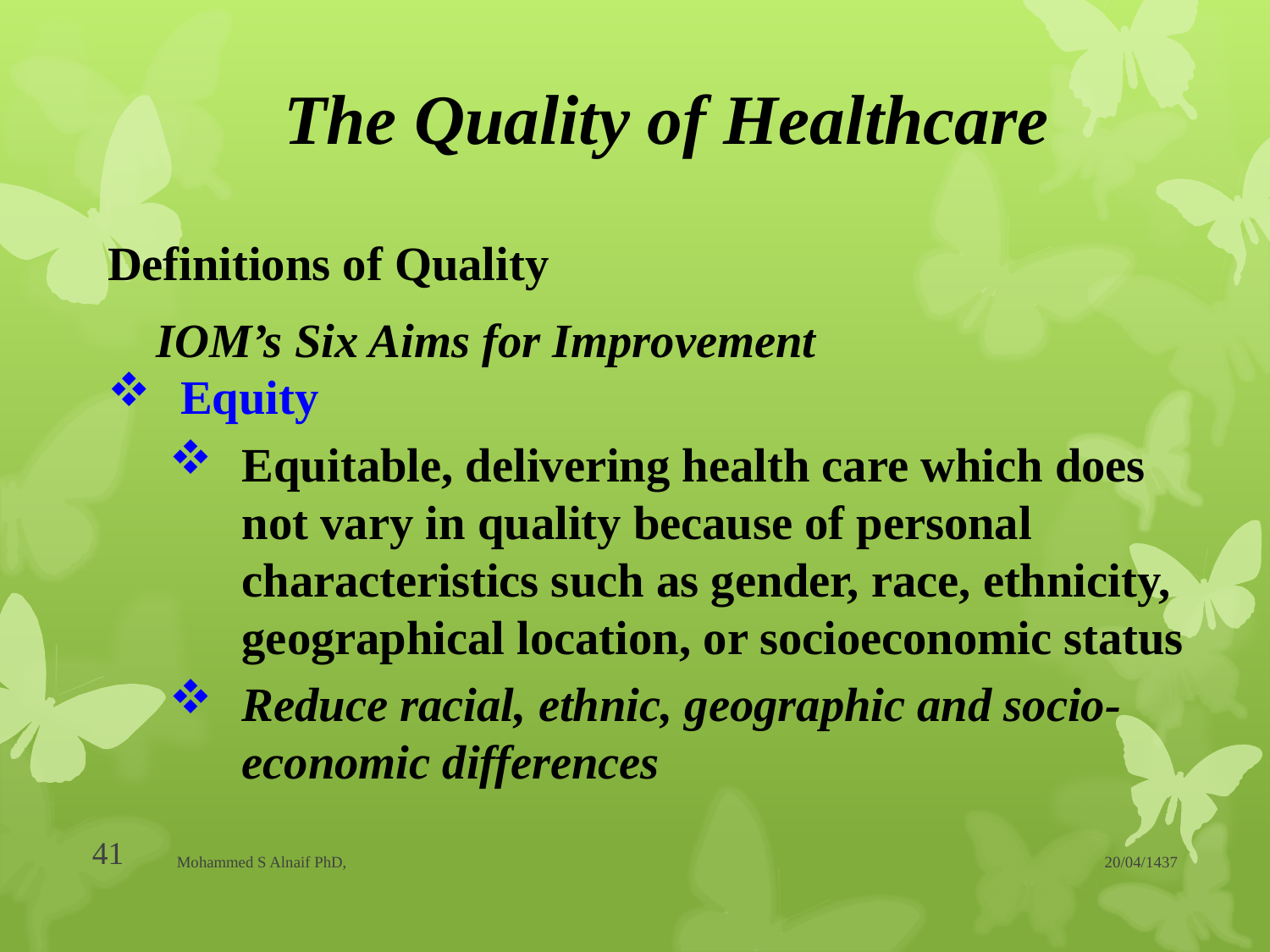

# The Quality of Healthcare
Definitions of Quality
IOM’s Six Aims for Improvement
Equity
Equitable, delivering health care which does not vary in quality because of personal characteristics such as gender, race, ethnicity, geographical location, or socioeconomic status
Reduce racial, ethnic, geographic and socio-economic differences
41
Mohammed S Alnaif PhD,
20/04/1437